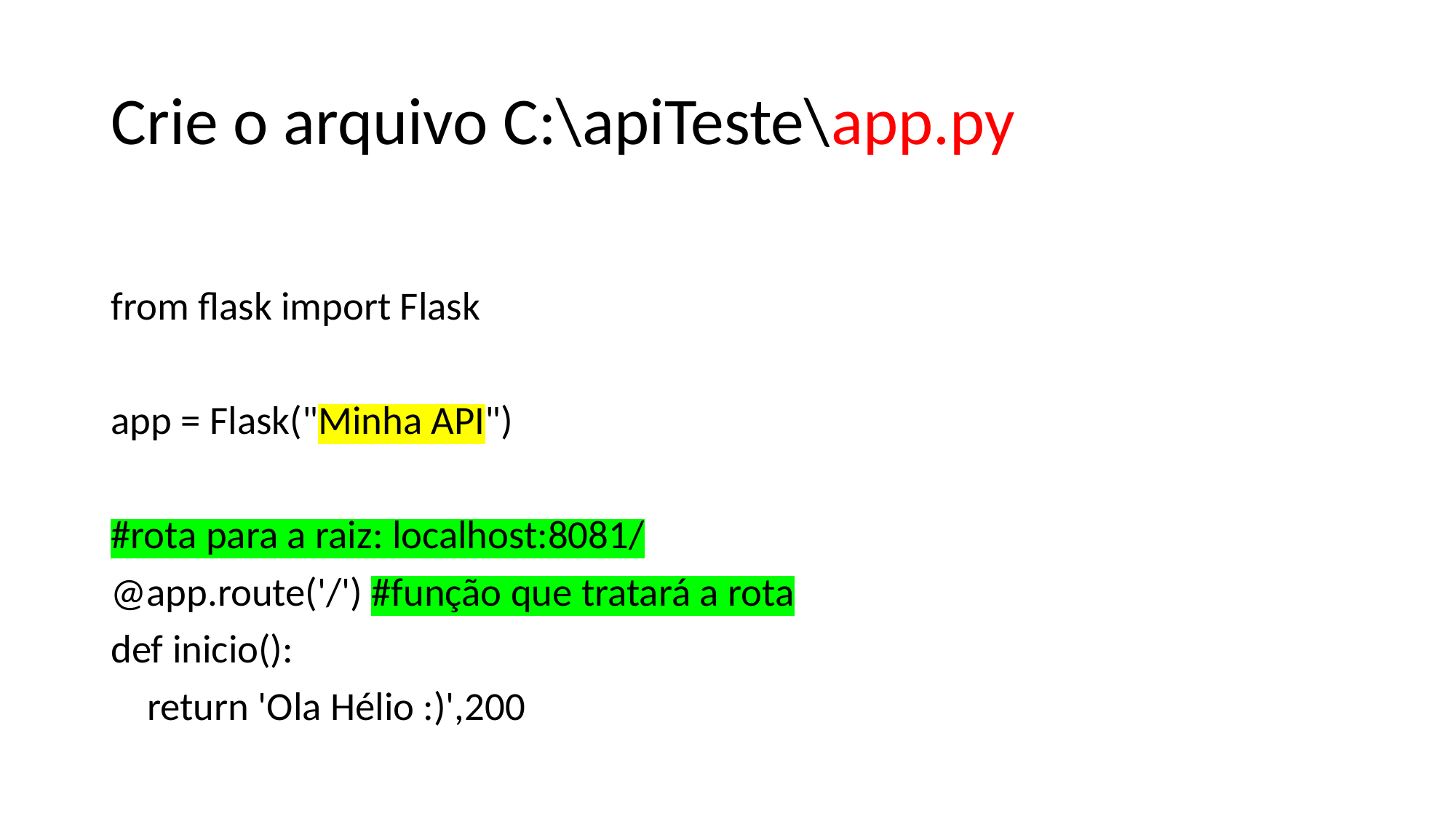

# Crie o arquivo C:\apiTeste\app.py

from flask import Flask

app = Flask("Minha API")

#rota para a raiz: localhost:8081/
@app.route('/') #função que tratará a rota
def inicio():
    return 'Ola Hélio :)',200